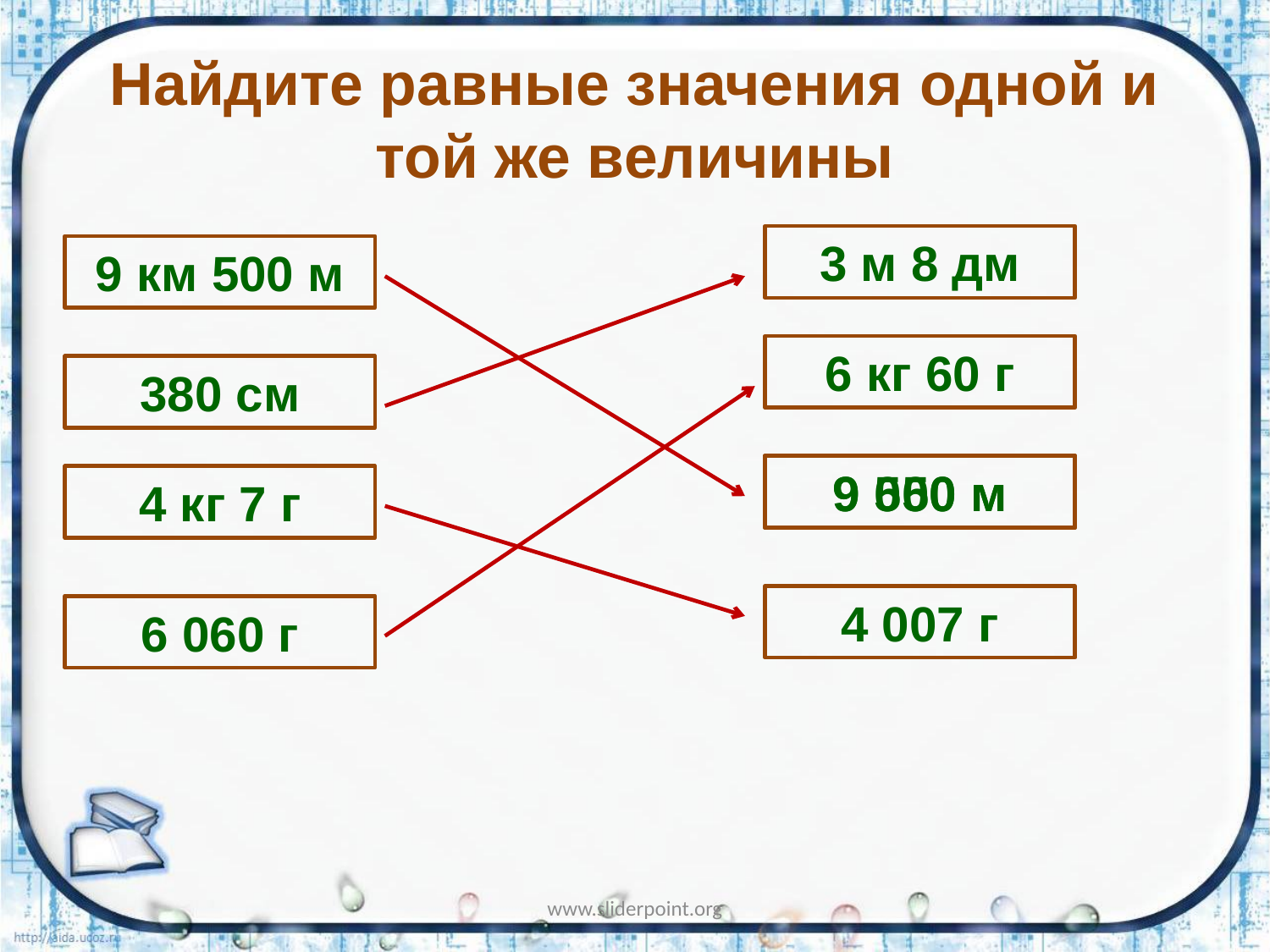

# Найдите равные значения одной и той же величины
3 м 8 дм
9 км 500 м
6 кг 60 г
380 см
9 050 м
9 500 м
4 кг 7 г
4 007 г
6 060 г
www.sliderpoint.org